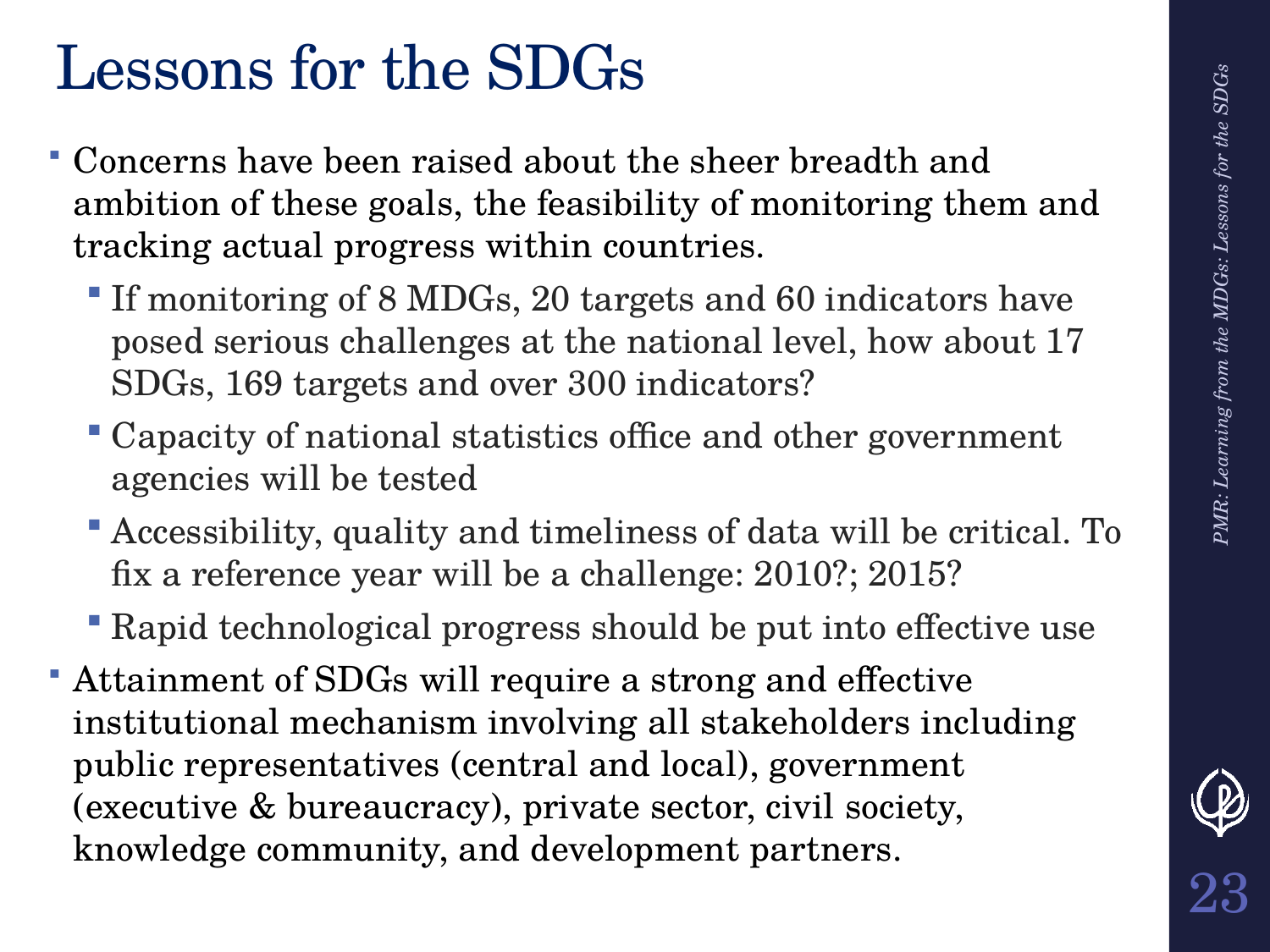

# Lessons for the SDGs
Concerns have been raised about the sheer breadth and ambition of these goals, the feasibility of monitoring them and tracking actual progress within countries.
If monitoring of 8 MDGs, 20 targets and 60 indicators have posed serious challenges at the national level, how about 17 SDGs, 169 targets and over 300 indicators?
Capacity of national statistics office and other government agencies will be tested
Accessibility, quality and timeliness of data will be critical. To fix a reference year will be a challenge: 2010?; 2015?
Rapid technological progress should be put into effective use
Attainment of SDGs will require a strong and effective institutional mechanism involving all stakeholders including public representatives (central and local), government (executive & bureaucracy), private sector, civil society, knowledge community, and development partners.

PMR: Learning from the MDGs: Lessons for the SDGs
23